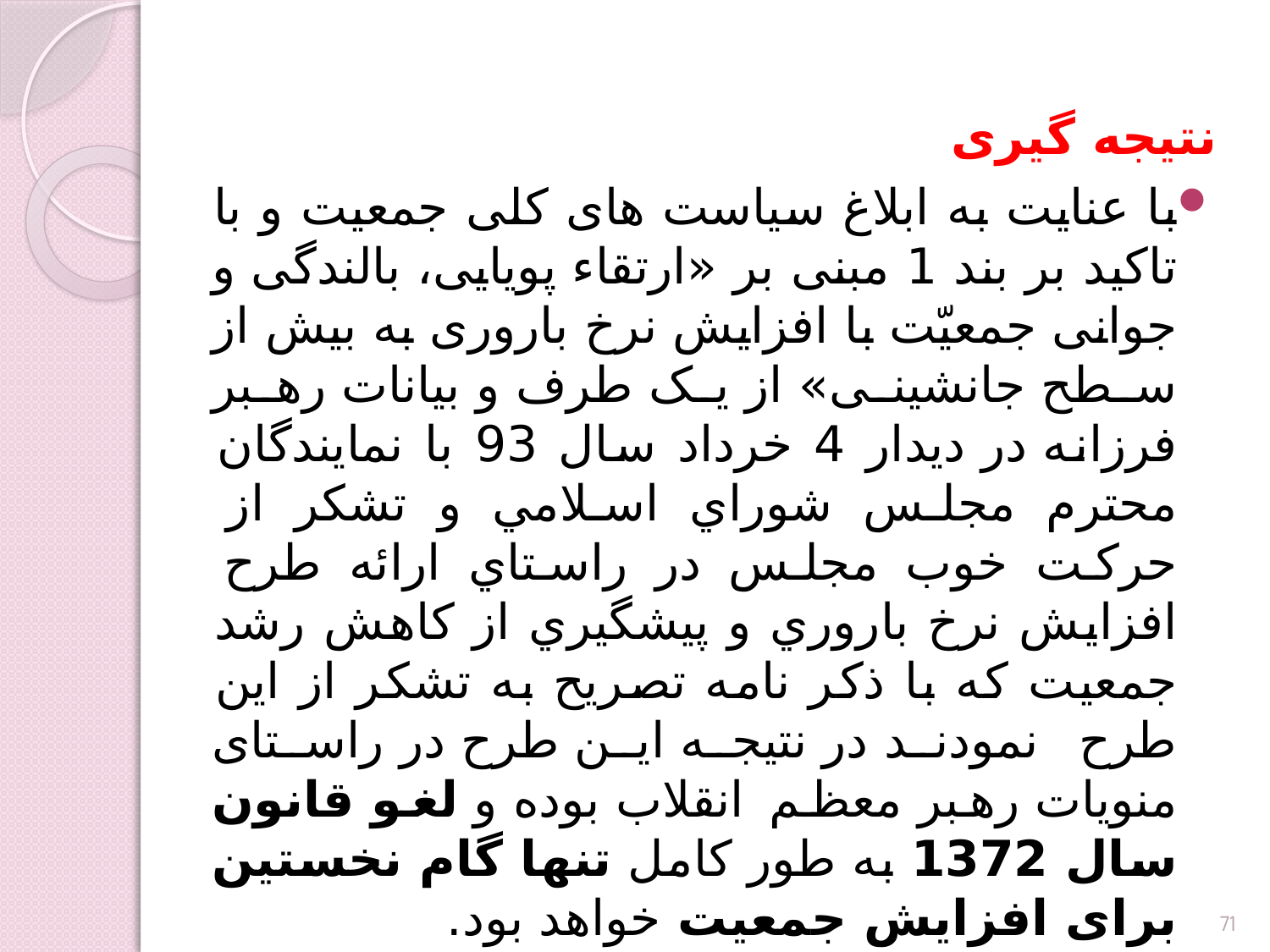

نتیجه گیری
با عنایت به ابلاغ سیاست های کلی جمعیت و با تاکید بر بند 1 مبنی بر «ارتقاء پویایی، بالندگی و جوانی جمعیّت با افزایش نرخ باروری به بیش از سطح جانشینی» از یک طرف و بیانات رهبر فرزانه در دیدار 4 خرداد سال 93 با نمايندگان محترم مجلس شوراي اسلامي و تشكر از حركت خوب مجلس در راستاي ارائه طرح افزايش نرخ باروري و پيشگيري از كاهش رشد جمعيت كه با ذكر نامه تصريح به تشكر از اين طرح نمودند در نتیجه این طرح در راستای منویات رهبر معظم انقلاب بوده و لغو قانون سال 1372 به طور کامل تنها گام نخستین برای افزایش جمعیت خواهد بود.

71